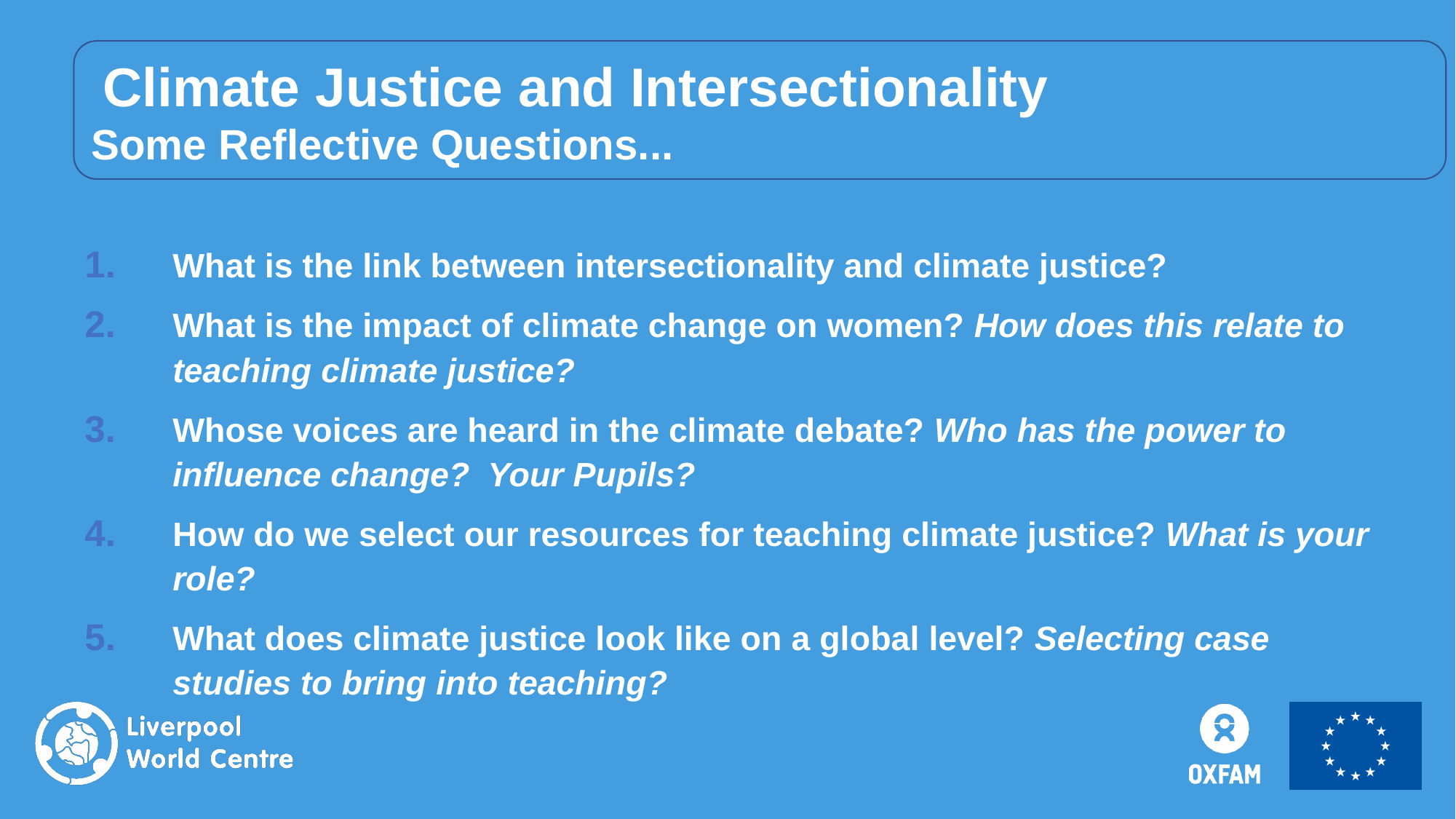

Climate Justice and Intersectionality
Some Reflective Questions...

What is the link between intersectionality and climate justice?
What is the impact of climate change on women? How does this relate to teaching climate justice?
Whose voices are heard in the climate debate? Who has the power to influence change?  Your Pupils?
How do we select our resources for teaching climate justice? What is your role?
What does climate justice look like on a global level? Selecting case studies to bring into teaching?